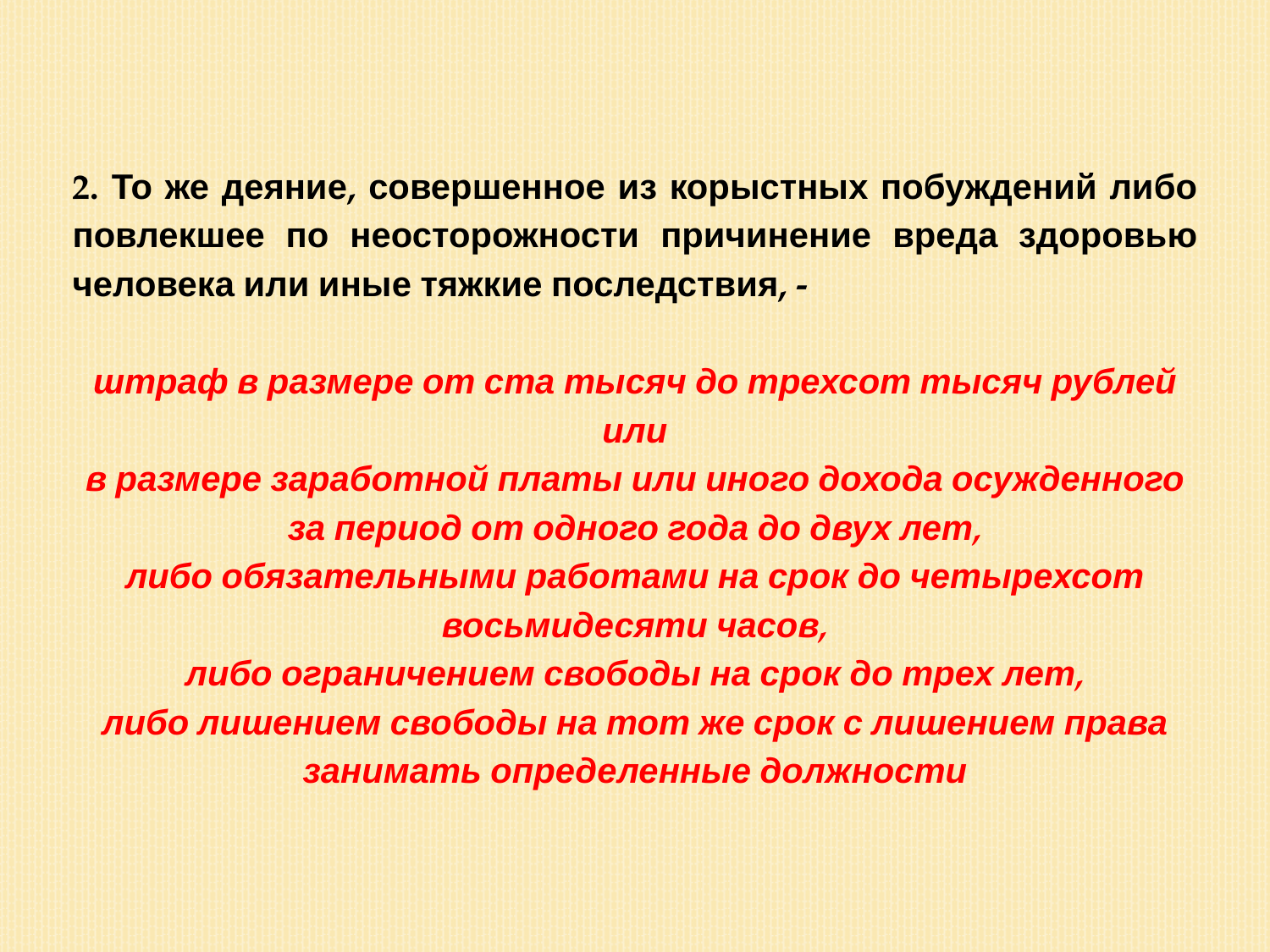

2. То же деяние, совершенное из корыстных побуждений либо повлекшее по неосторожности причинение вреда здоровью человека или иные тяжкие последствия, -

штраф в размере от ста тысяч до трехсот тысяч рублей
или
в размере заработной платы или иного дохода осужденного за период от одного года до двух лет,
либо обязательными работами на срок до четырехсот восьмидесяти часов,
либо ограничением свободы на срок до трех лет,
либо лишением свободы на тот же срок с лишением права занимать определенные должности